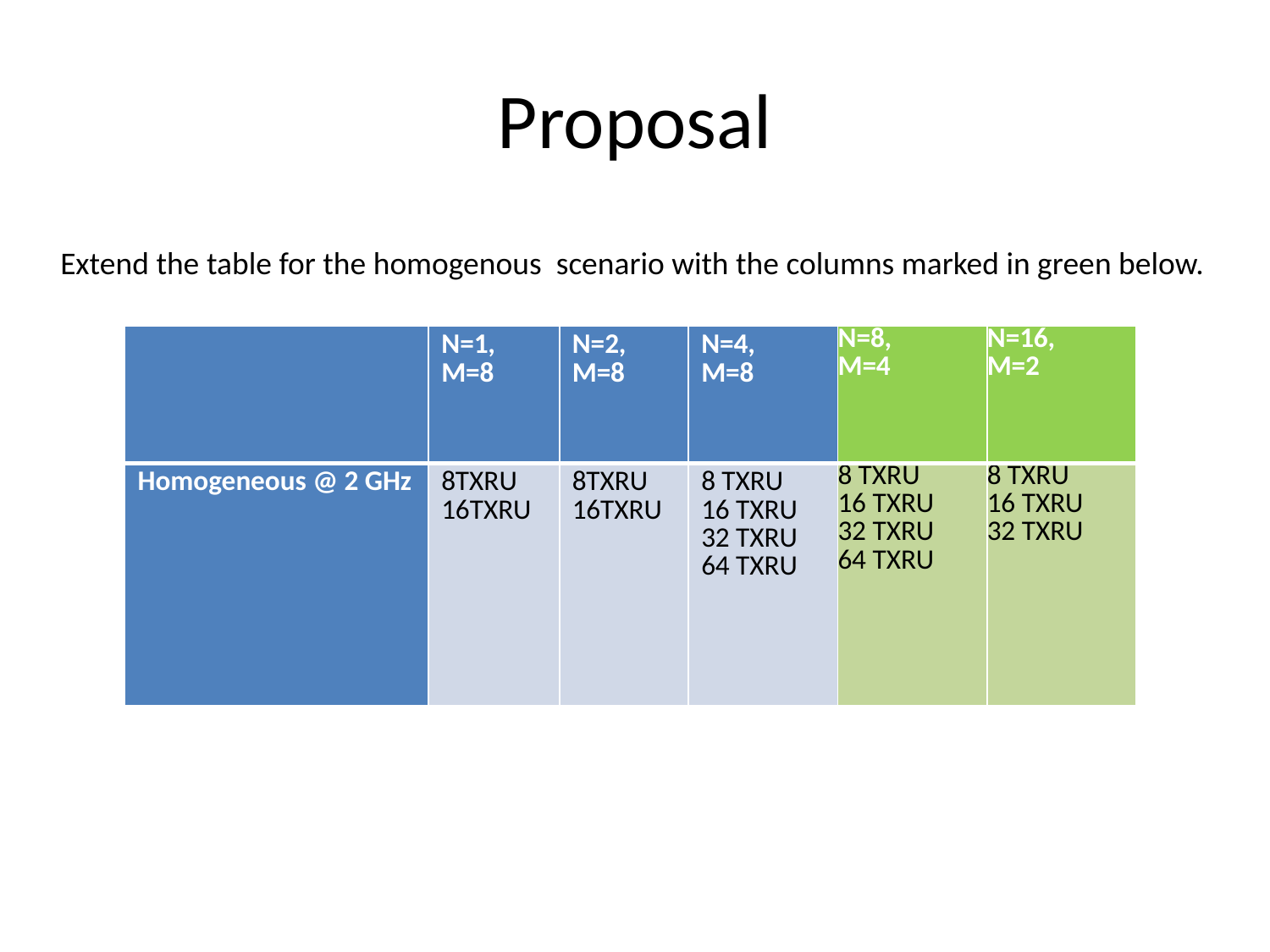

# Proposal
Extend the table for the homogenous  scenario with the columns marked in green below.
|  | N=1, M=8 | N=2, M=8 | N=4, M=8 | N=8, M=4 | N=16, M=2 |
| --- | --- | --- | --- | --- | --- |
| Homogeneous @ 2 GHz | 8TXRU 16TXRU | 8TXRU 16TXRU | 8 TXRU 16 TXRU 32 TXRU 64 TXRU | 8 TXRU 16 TXRU 32 TXRU 64 TXRU | 8 TXRU 16 TXRU 32 TXRU |